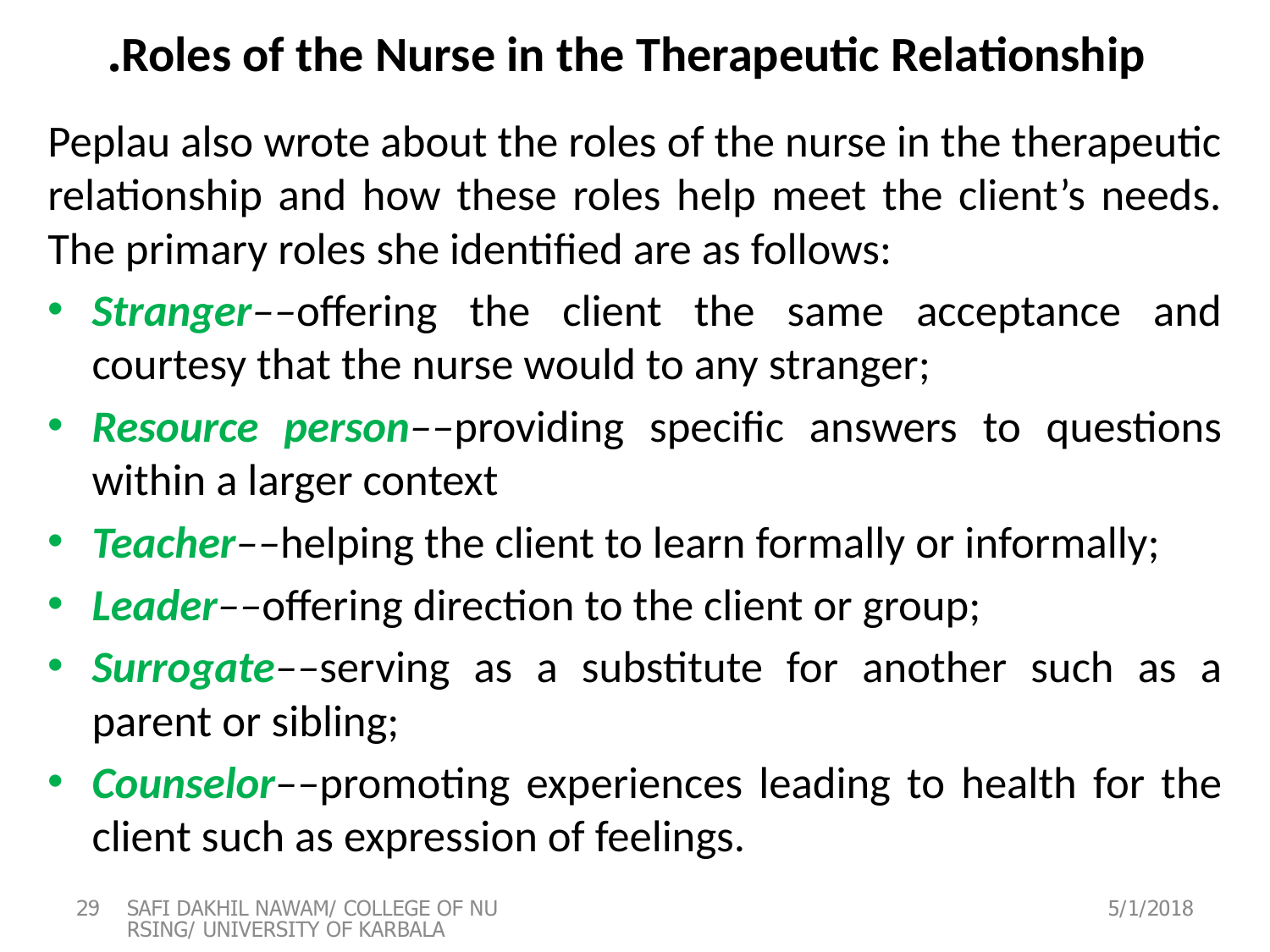

# Roles of the Nurse in the Therapeutic Relationship.
Peplau also wrote about the roles of the nurse in the therapeutic relationship and how these roles help meet the client’s needs. The primary roles she identified are as follows:
Stranger––offering the client the same acceptance and courtesy that the nurse would to any stranger;
Resource person––providing specific answers to questions within a larger context
Teacher––helping the client to learn formally or informally;
Leader––offering direction to the client or group;
Surrogate––serving as a substitute for another such as a parent or sibling;
Counselor––promoting experiences leading to health for the client such as expression of feelings.

29
SAFI DAKHIL NAWAM/ COLLEGE OF NURSING/ UNIVERSITY OF KARBALA
5/1/2018